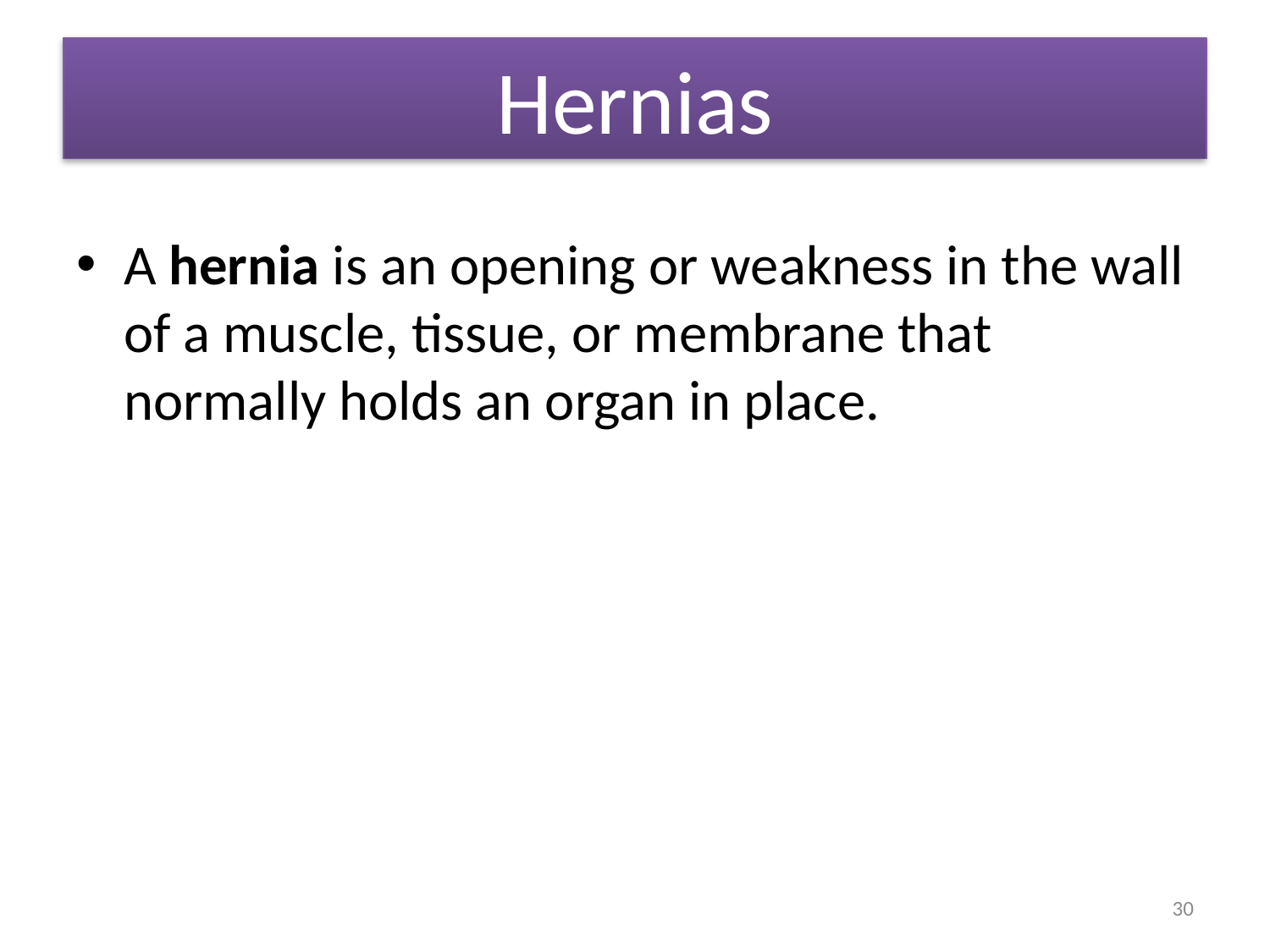

# Hernias
A hernia is an opening or weakness in the wall of a muscle, tissue, or membrane that normally holds an organ in place.
30